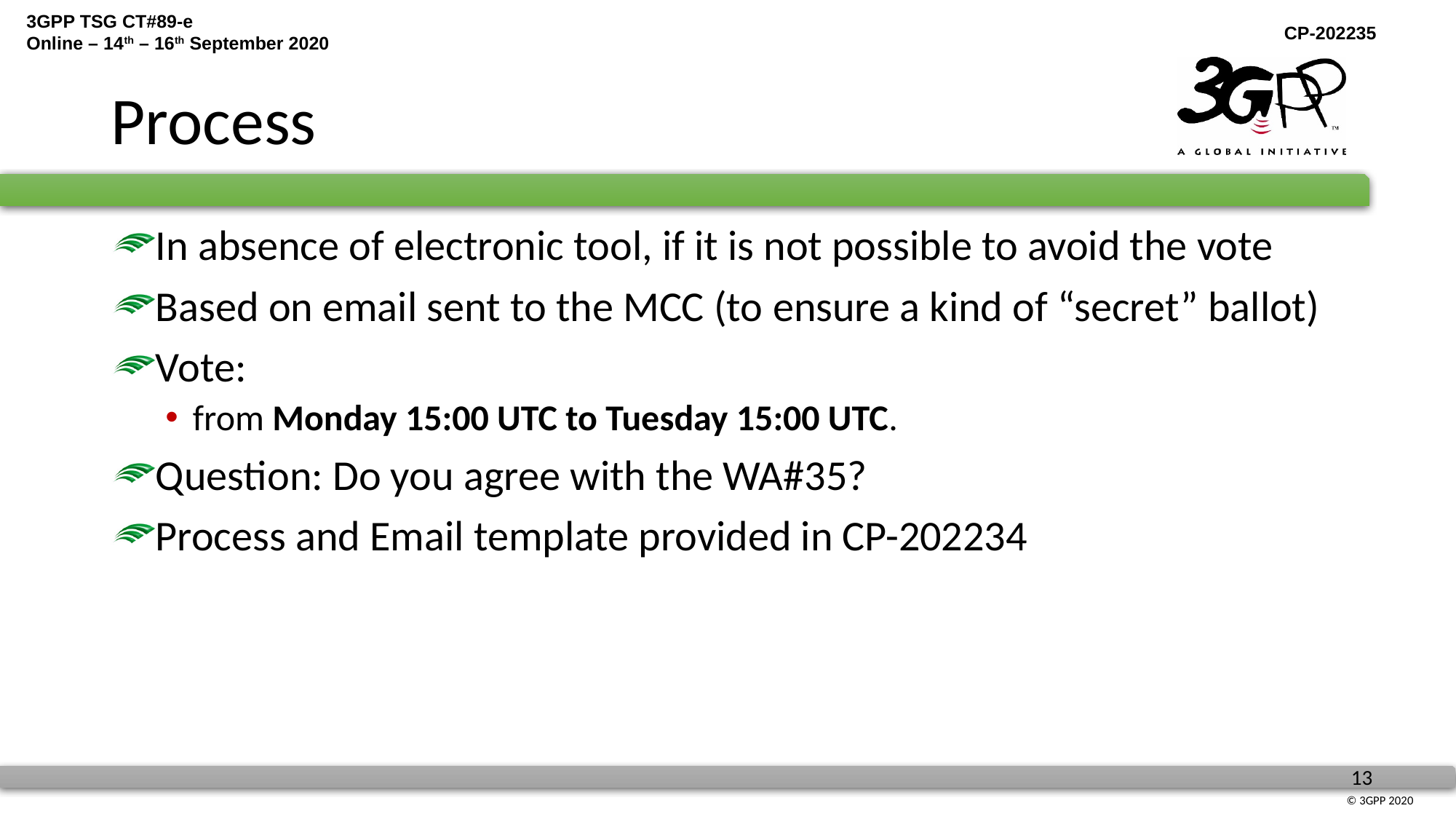

# Process
In absence of electronic tool, if it is not possible to avoid the vote
Based on email sent to the MCC (to ensure a kind of “secret” ballot)
Vote:
from Monday 15:00 UTC to Tuesday 15:00 UTC.
Question: Do you agree with the WA#35?
Process and Email template provided in CP-202234